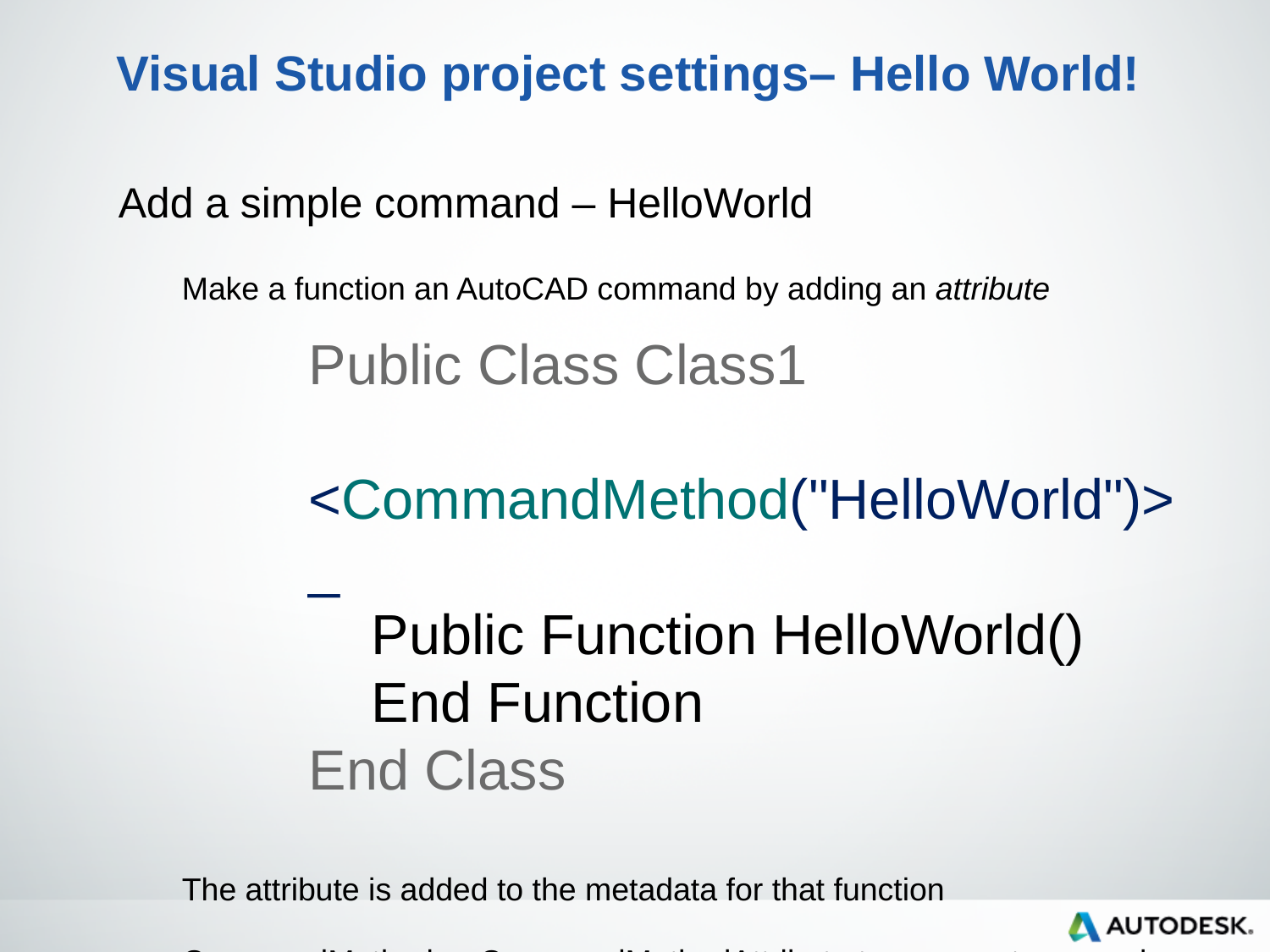

Visual Studio project settings– Hello World!
Add a simple command – HelloWorld

Make a function an AutoCAD command by adding an attribute

Public Class Class1
    <CommandMethod("HelloWorld")> _
    Public Function HelloWorld()
    End Function
End Class

The attribute is added to the metadata for that function

CommandMethod or CommandMethodAttribute type accepts several parameters in its constructor such as group name, global and local names, command flags and more (Use the object browser)